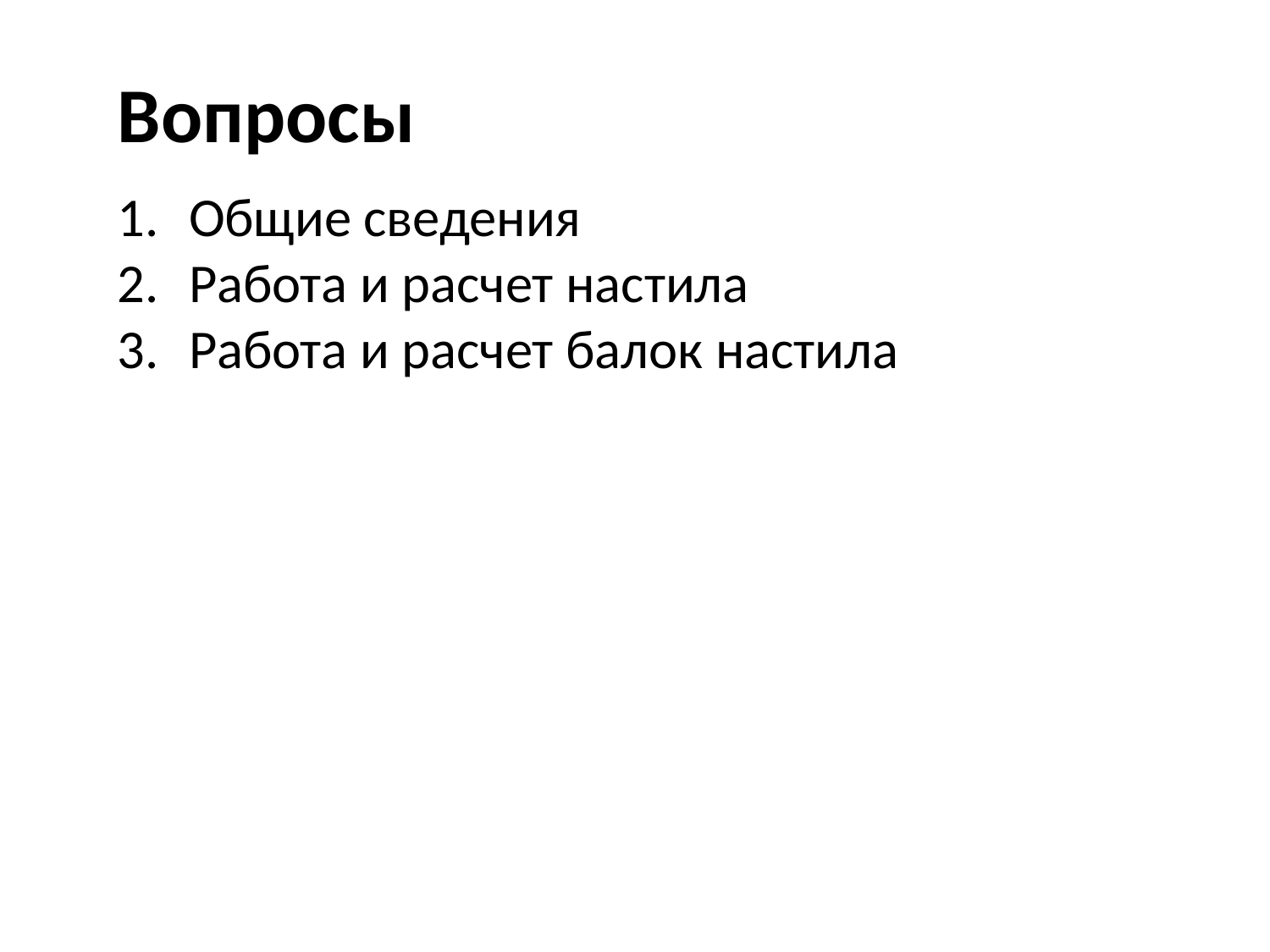

Вопросы
Общие сведения
Работа и расчет настила
Работа и расчет балок настила